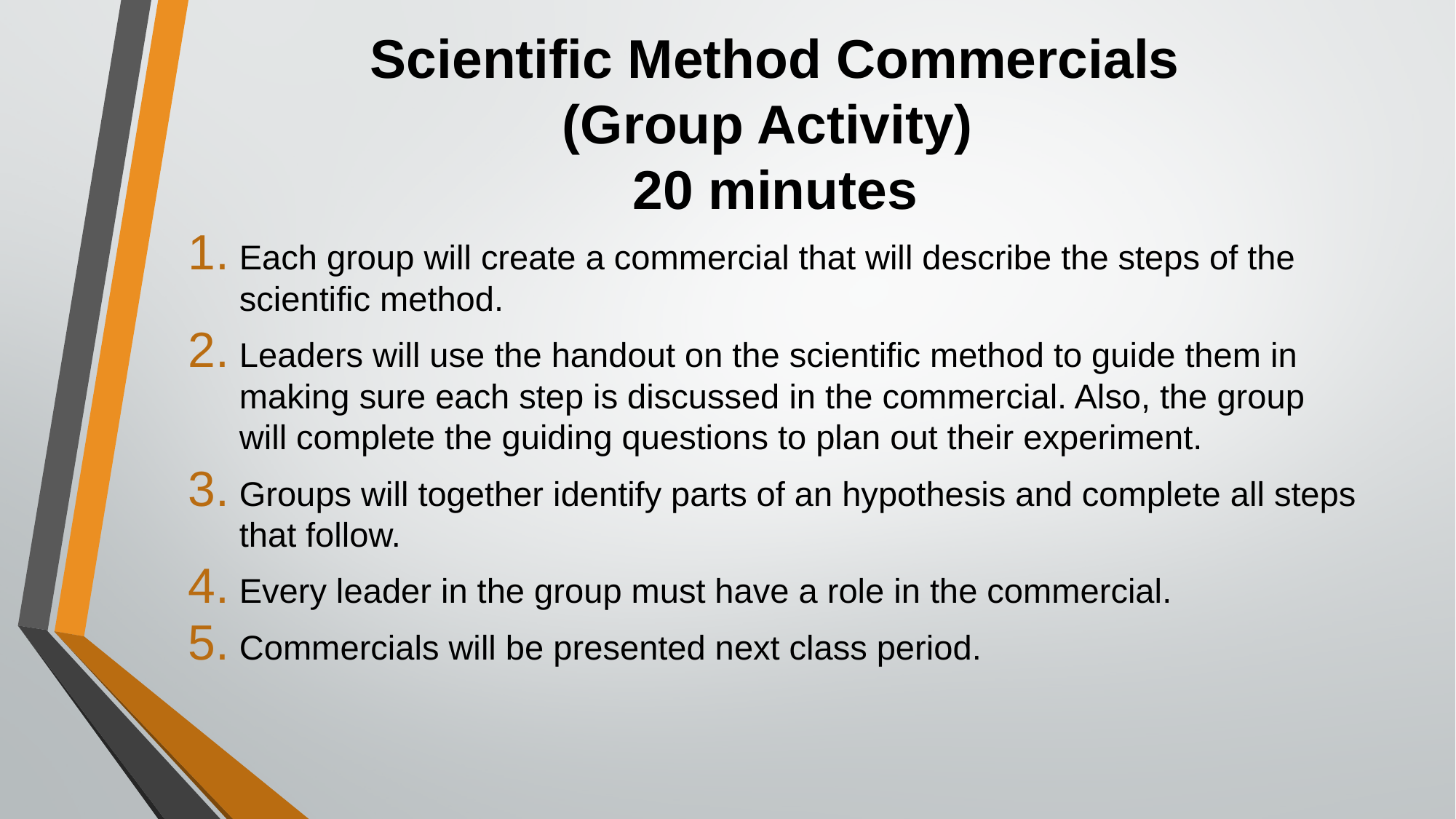

# Scientific Method Commercials (Group Activity) 20 minutes
Each group will create a commercial that will describe the steps of the scientific method.
Leaders will use the handout on the scientific method to guide them in making sure each step is discussed in the commercial. Also, the group will complete the guiding questions to plan out their experiment.
Groups will together identify parts of an hypothesis and complete all steps that follow.
Every leader in the group must have a role in the commercial.
Commercials will be presented next class period.